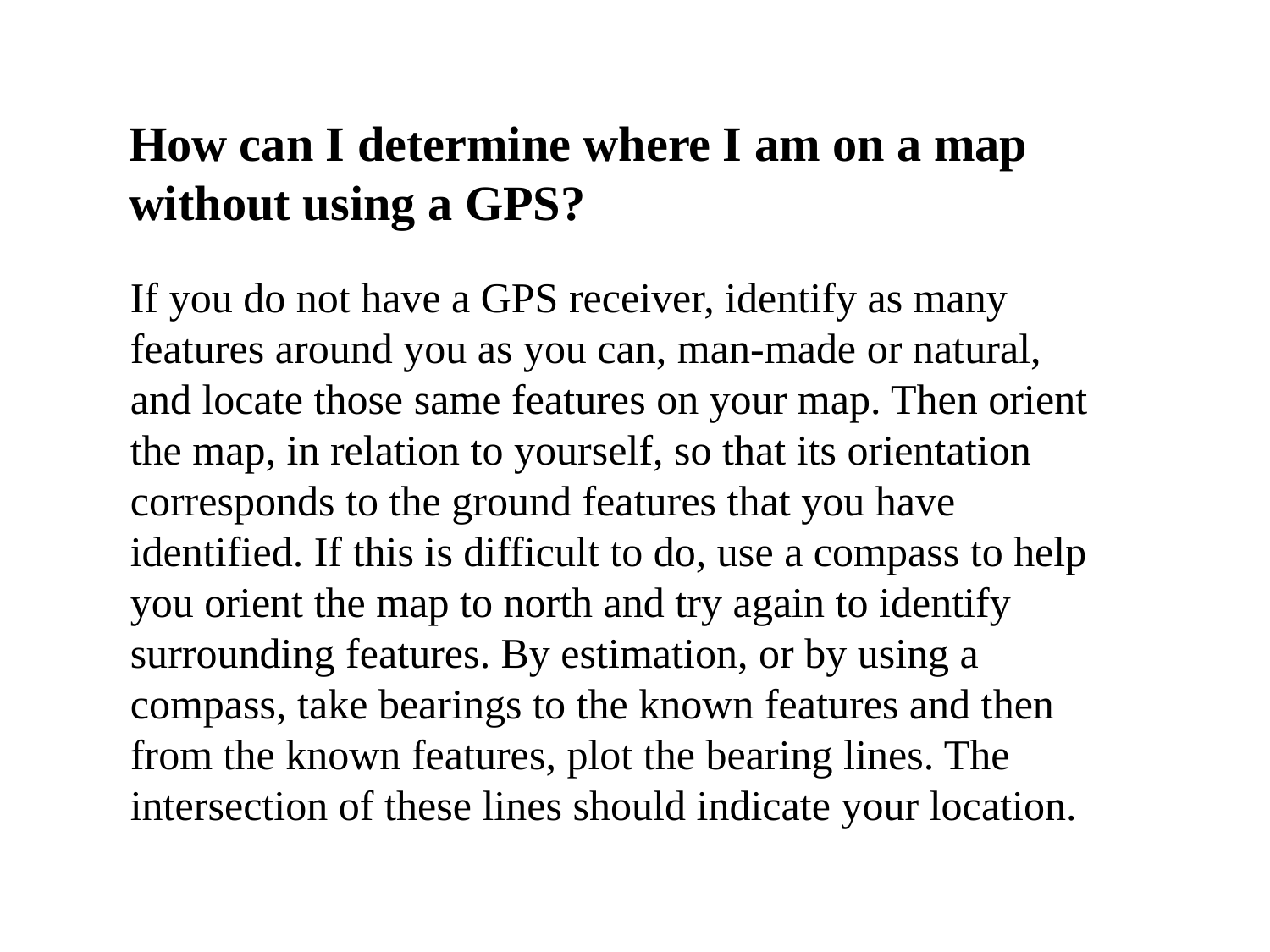

How can I determine where I am on a map
without using a GPS?
If you do not have a GPS receiver, identify as many features around you as you can, man-made or natural, and locate those same features on your map. Then orient the map, in relation to yourself, so that its orientation corresponds to the ground features that you have identified. If this is difficult to do, use a compass to help you orient the map to north and try again to identify surrounding features. By estimation, or by using a compass, take bearings to the known features and then from the known features, plot the bearing lines. The intersection of these lines should indicate your location.